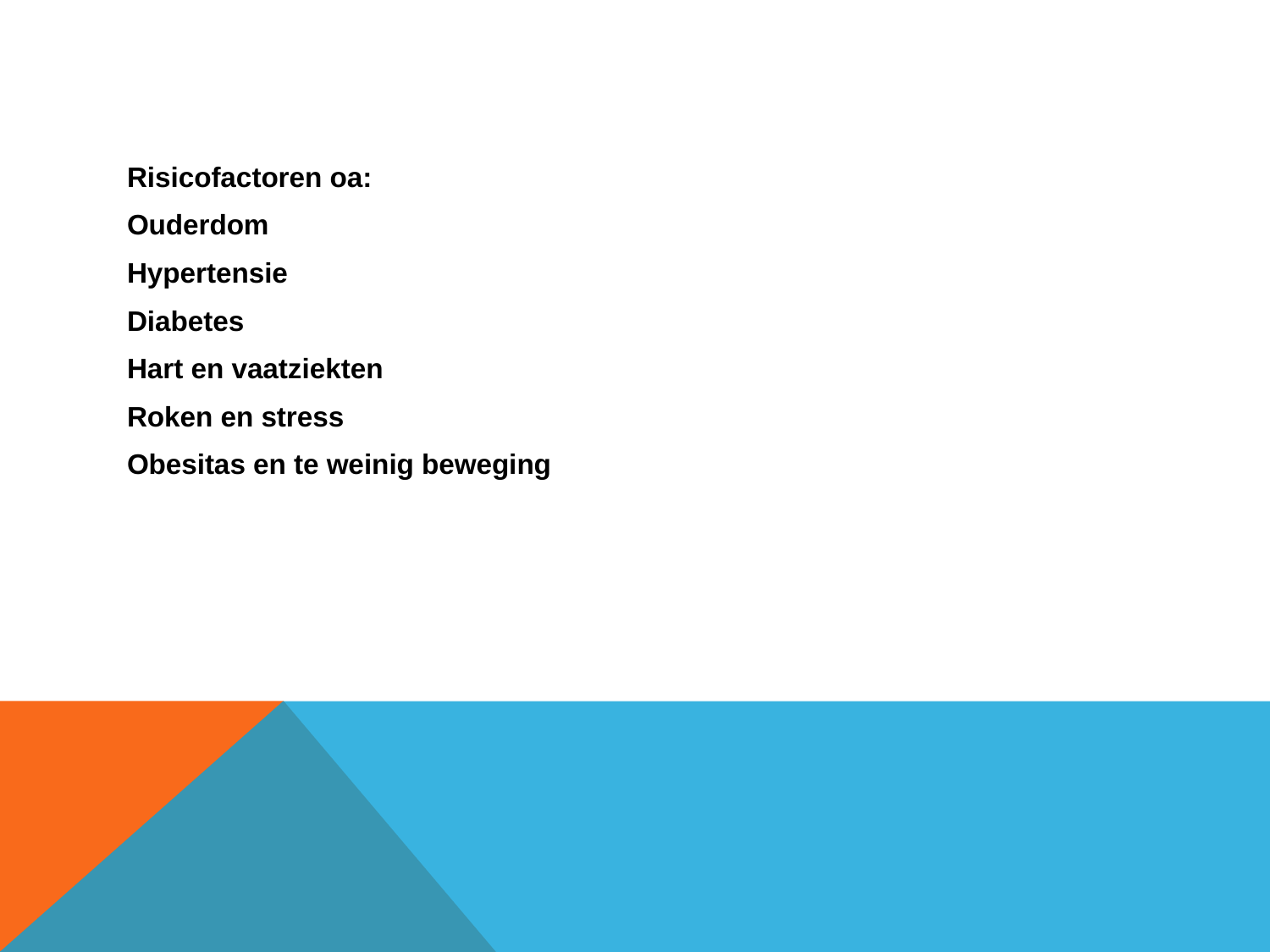

#
Risicofactoren oa:
Ouderdom
Hypertensie
Diabetes
Hart en vaatziekten
Roken en stress
Obesitas en te weinig beweging